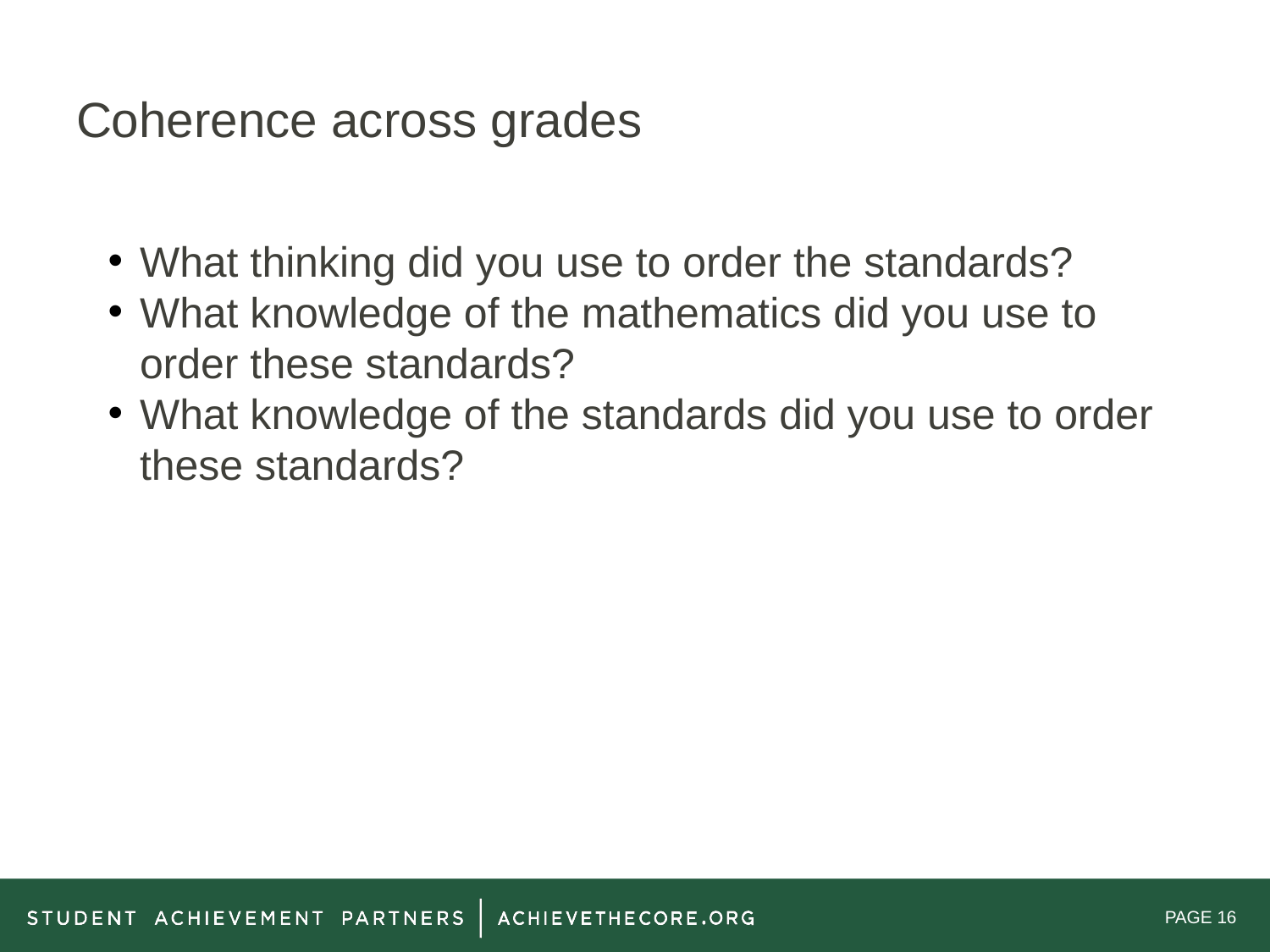

# Coherence across grades
What thinking did you use to order the standards?
What knowledge of the mathematics did you use to order these standards?
What knowledge of the standards did you use to order these standards?